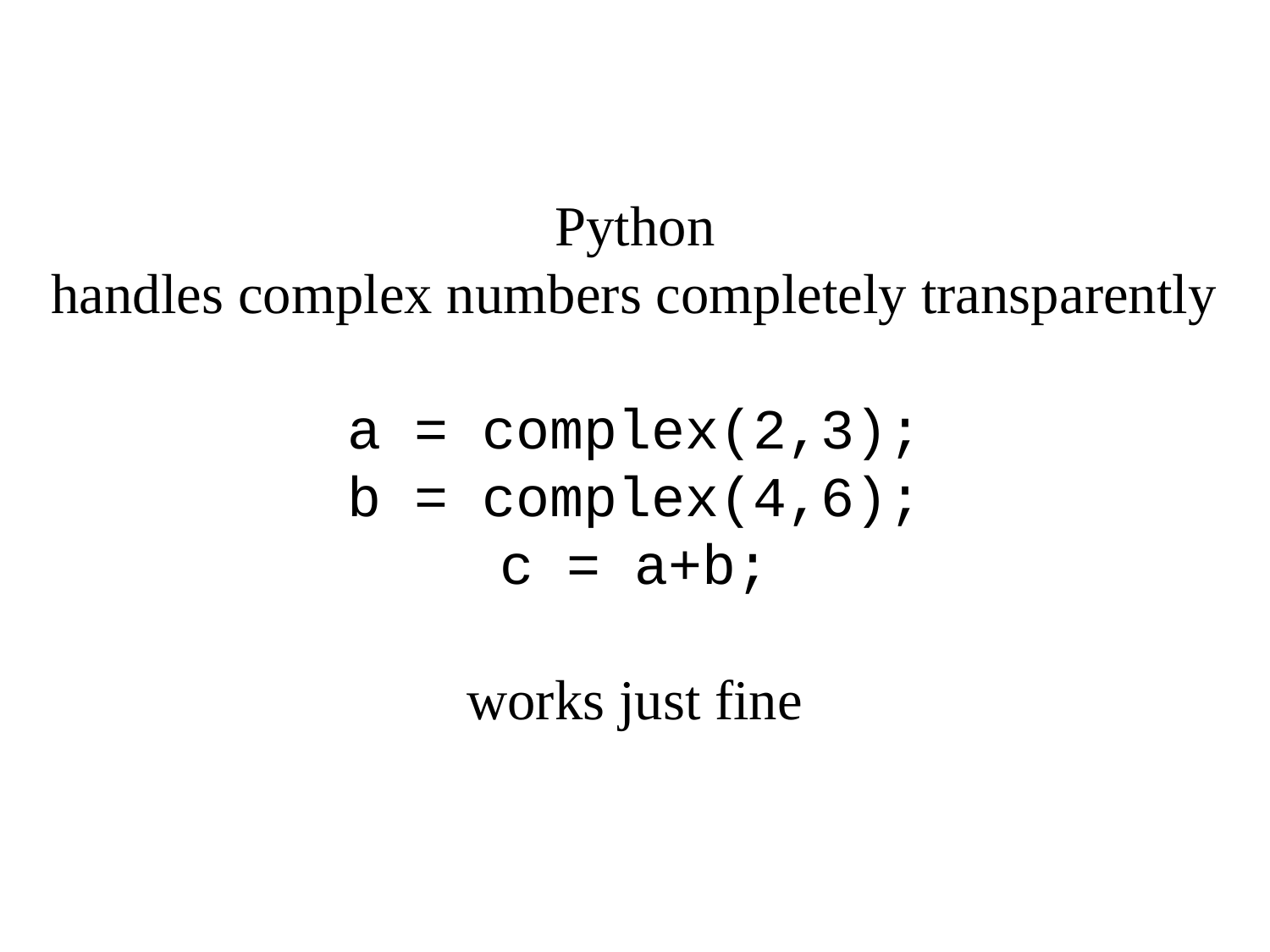

# Python handles complex numbers completely transparently a = complex(2,3); b = complex(4,6); c = a+b; works just fine